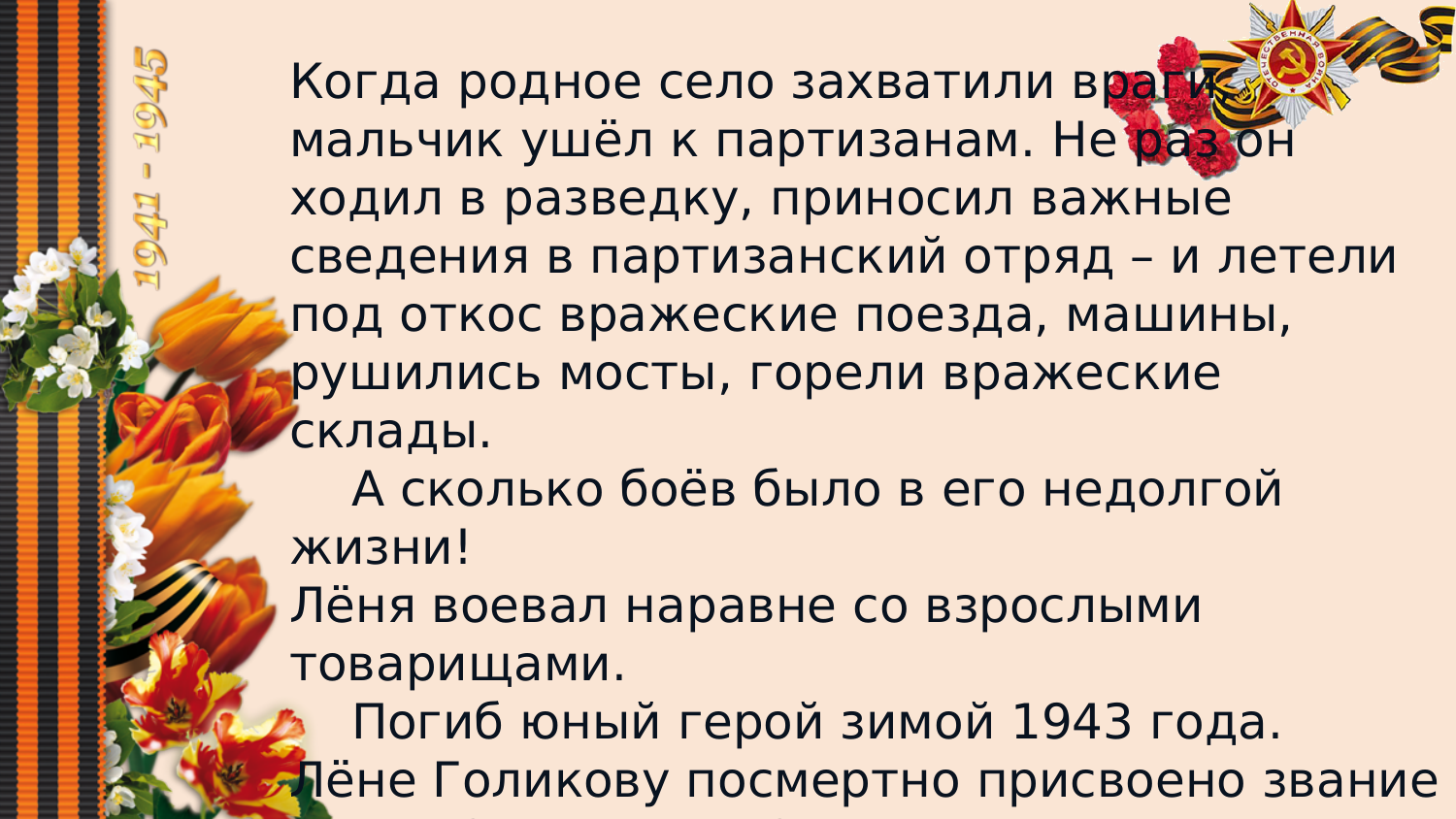

Когда родное село захватили враги, мальчик ушёл к партизанам. Не раз он ходил в разведку, приносил важные сведения в партизанский отряд – и летели под откос вражеские поезда, машины, рушились мосты, горели вражеские склады.
    А сколько боёв было в его недолгой жизни!
Лёня воевал наравне со взрослыми товарищами.
    Погиб юный герой зимой 1943 года.
Лёне Голикову посмертно присвоено звание Героя Советского Союза